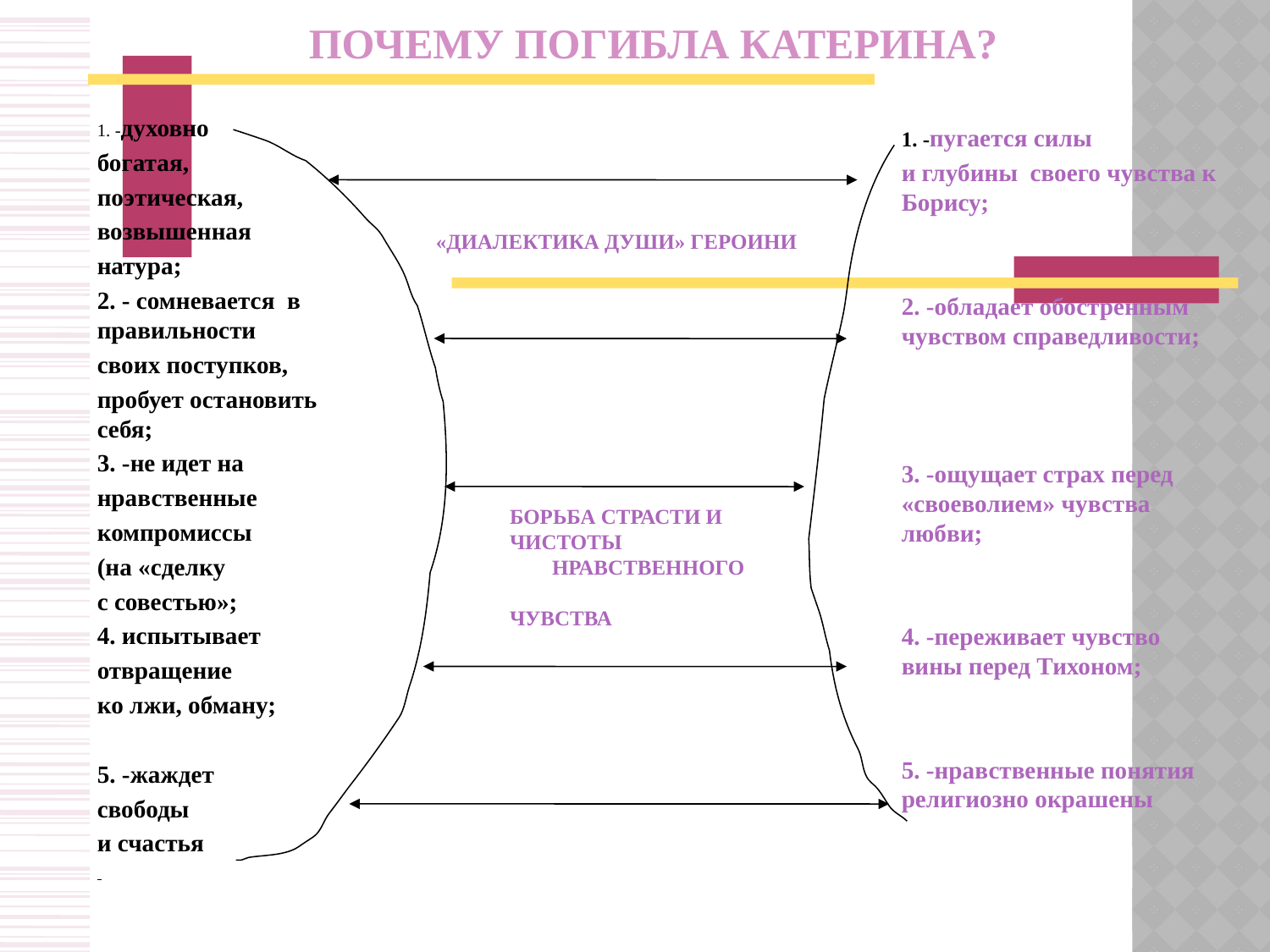

ПОЧЕМУ ПОГИБЛА КАТЕРИНА?

1. -духовно
богатая,
поэтическая,
возвышенная
натура;
2. - сомневается  в правильности
своих поступков,
пробует остановить себя;
3. -не идет на
нравственные
компромиссы
(на «сделку
с совестью»;
4. испытывает
отвращение
ко лжи, обману;

5. -жаждет
свободы
и счастья

1. -пугается силы
и глубины  своего чувства к Борису;

2. -обладает обостренным чувством справедливости;

3. -ощущает страх перед «своеволием» чувства любви;

4. -переживает чувство вины перед Тихоном;

5. -нравственные понятия религиозно окрашены

«ДИАЛЕКТИКА ДУШИ» ГЕРОИНИ

БОРЬБА СТРАСТИ И ЧИСТОТЫ                                             НРАВСТВЕННОГО                                                       ЧУВСТВА